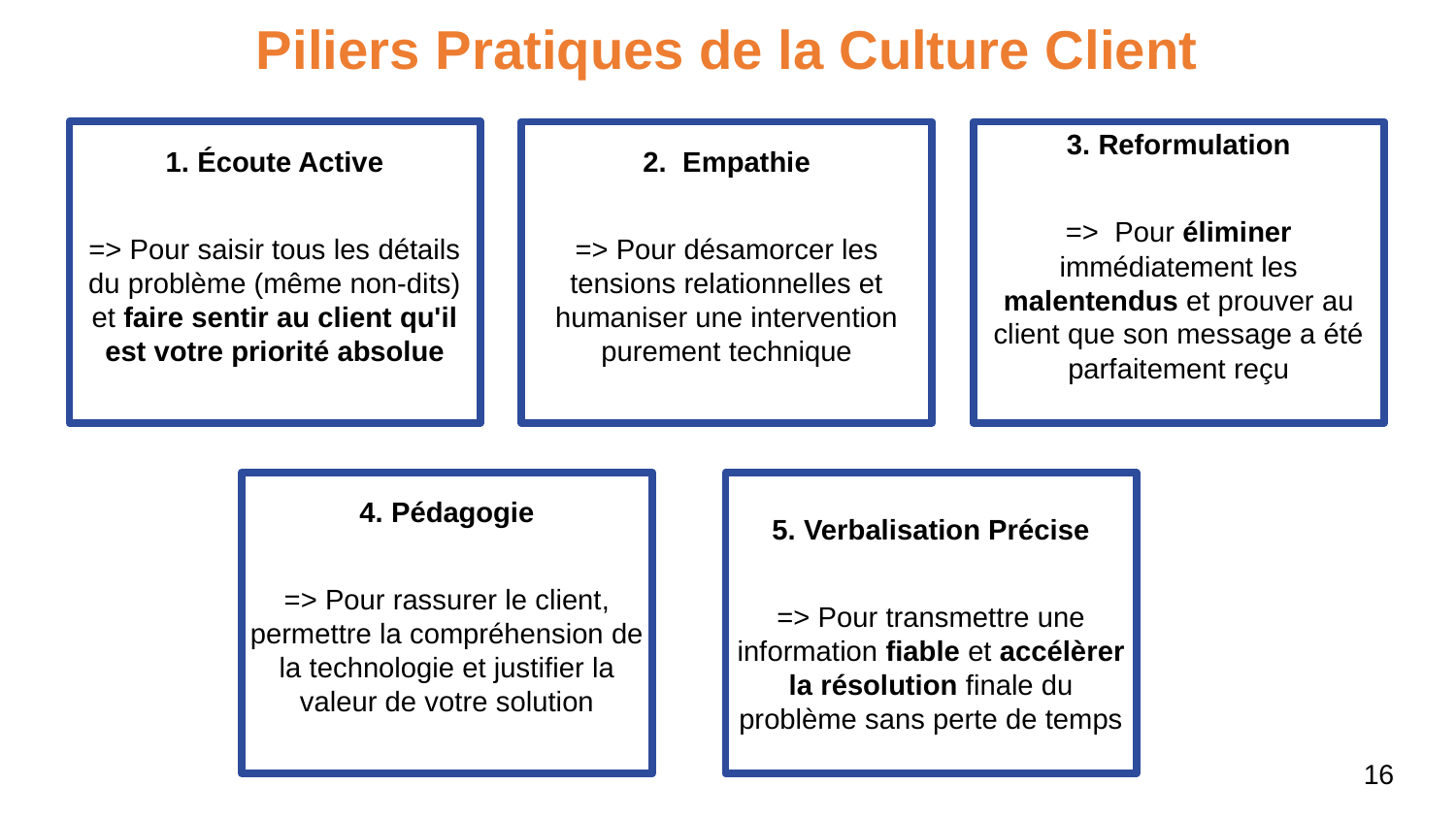

# Piliers Pratiques de la Culture Client
1. Écoute Active

=> Pour saisir tous les détails du problème (même non-dits) et faire sentir au client qu'il est votre priorité absolue
2.  Empathie

=> Pour désamorcer les tensions relationnelles et humaniser une intervention purement technique
3. Reformulation

=>  Pour éliminer immédiatement les malentendus et prouver au client que son message a été parfaitement reçu
5. Verbalisation Précise

=> Pour transmettre une information fiable et accélèrer la résolution finale du problème sans perte de temps
4. Pédagogie

=> Pour rassurer le client, permettre la compréhension de la technologie et justifier la valeur de votre solution
16